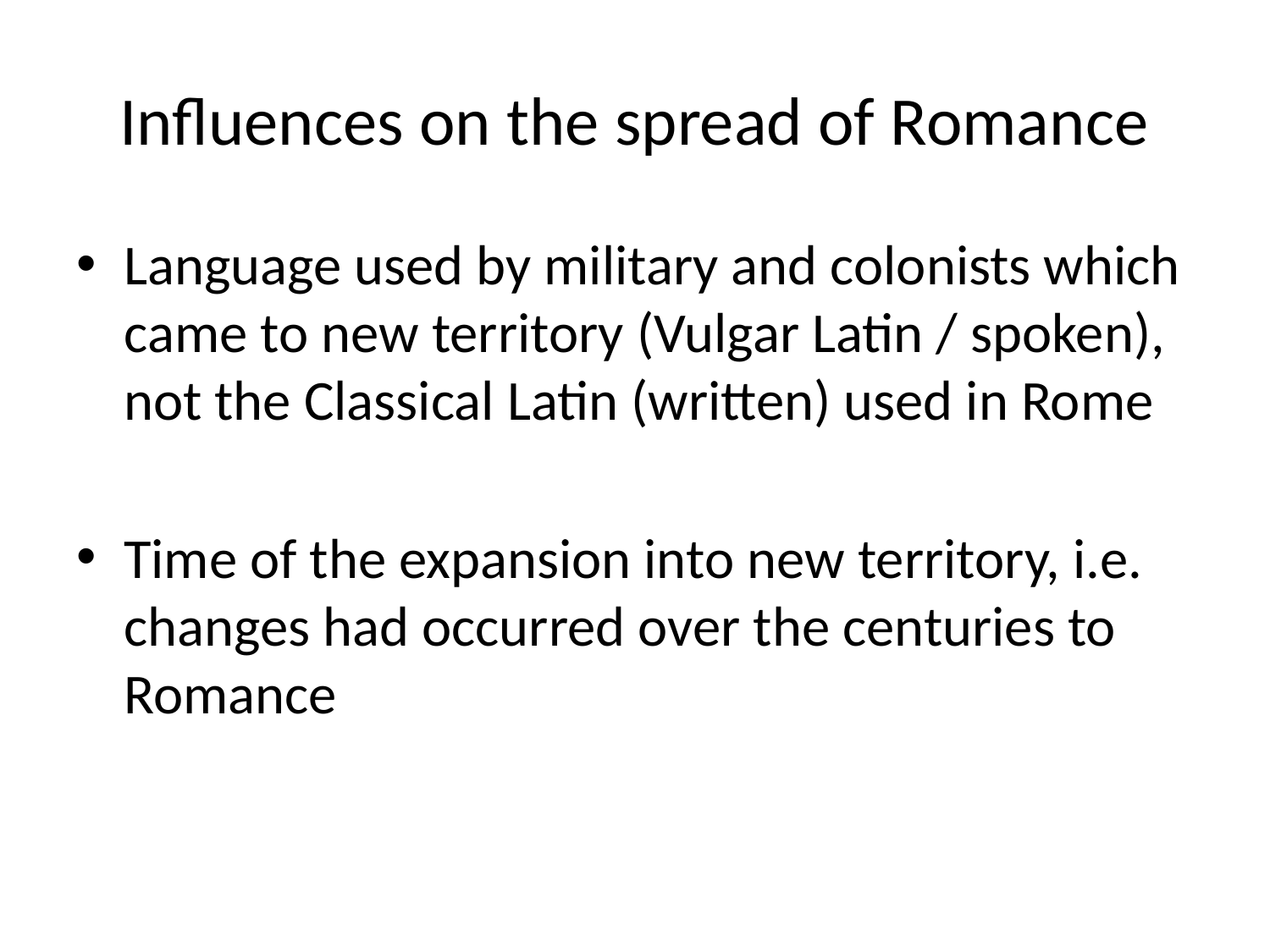

# Influences on the spread of Romance
Language used by military and colonists which came to new territory (Vulgar Latin / spoken), not the Classical Latin (written) used in Rome

Time of the expansion into new territory, i.e. changes had occurred over the centuries to Romance